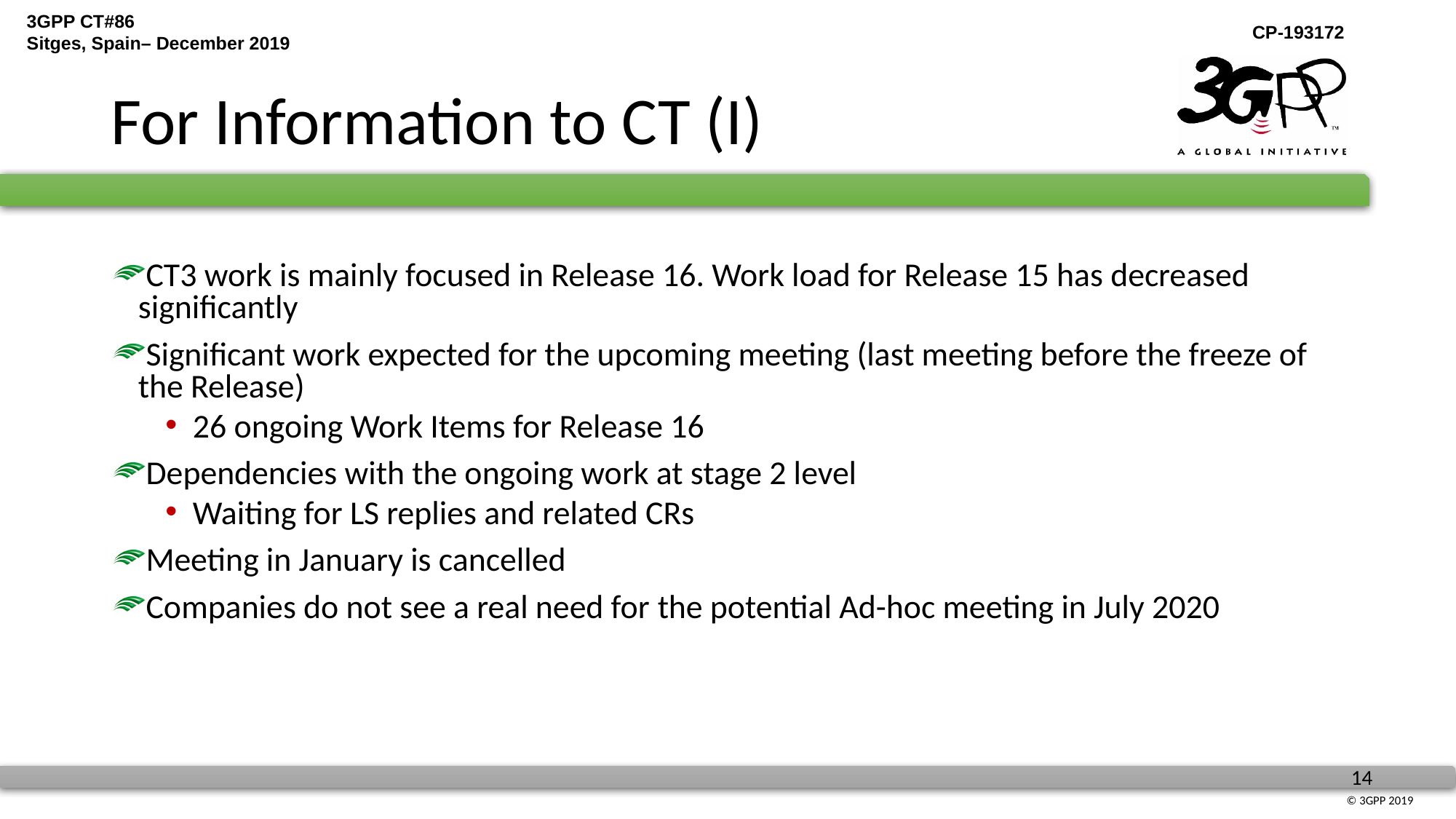

# For Information to CT (I)
CT3 work is mainly focused in Release 16. Work load for Release 15 has decreased significantly
Significant work expected for the upcoming meeting (last meeting before the freeze of the Release)
26 ongoing Work Items for Release 16
Dependencies with the ongoing work at stage 2 level
Waiting for LS replies and related CRs
Meeting in January is cancelled
Companies do not see a real need for the potential Ad-hoc meeting in July 2020